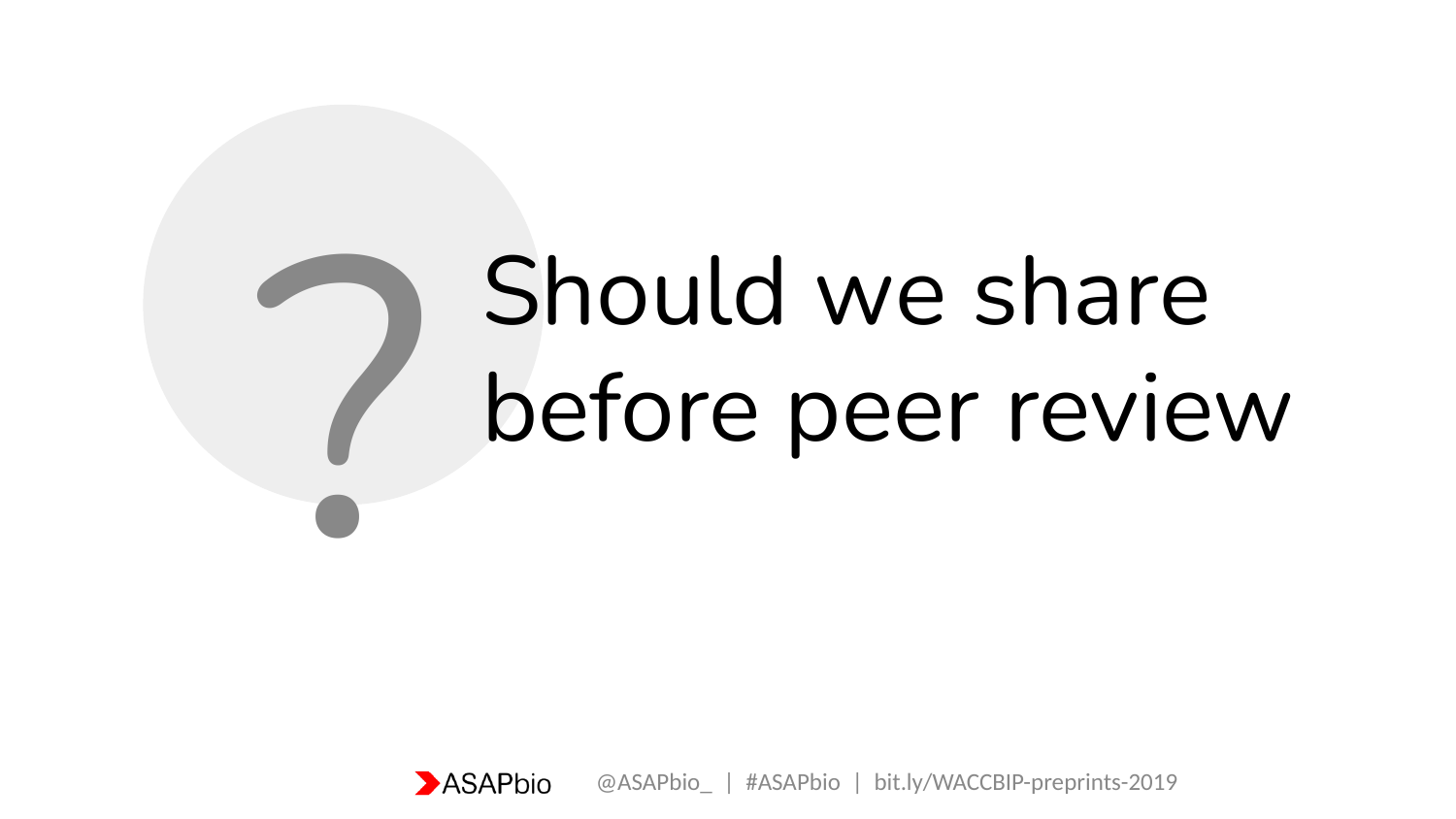

?
# Should we share before peer review